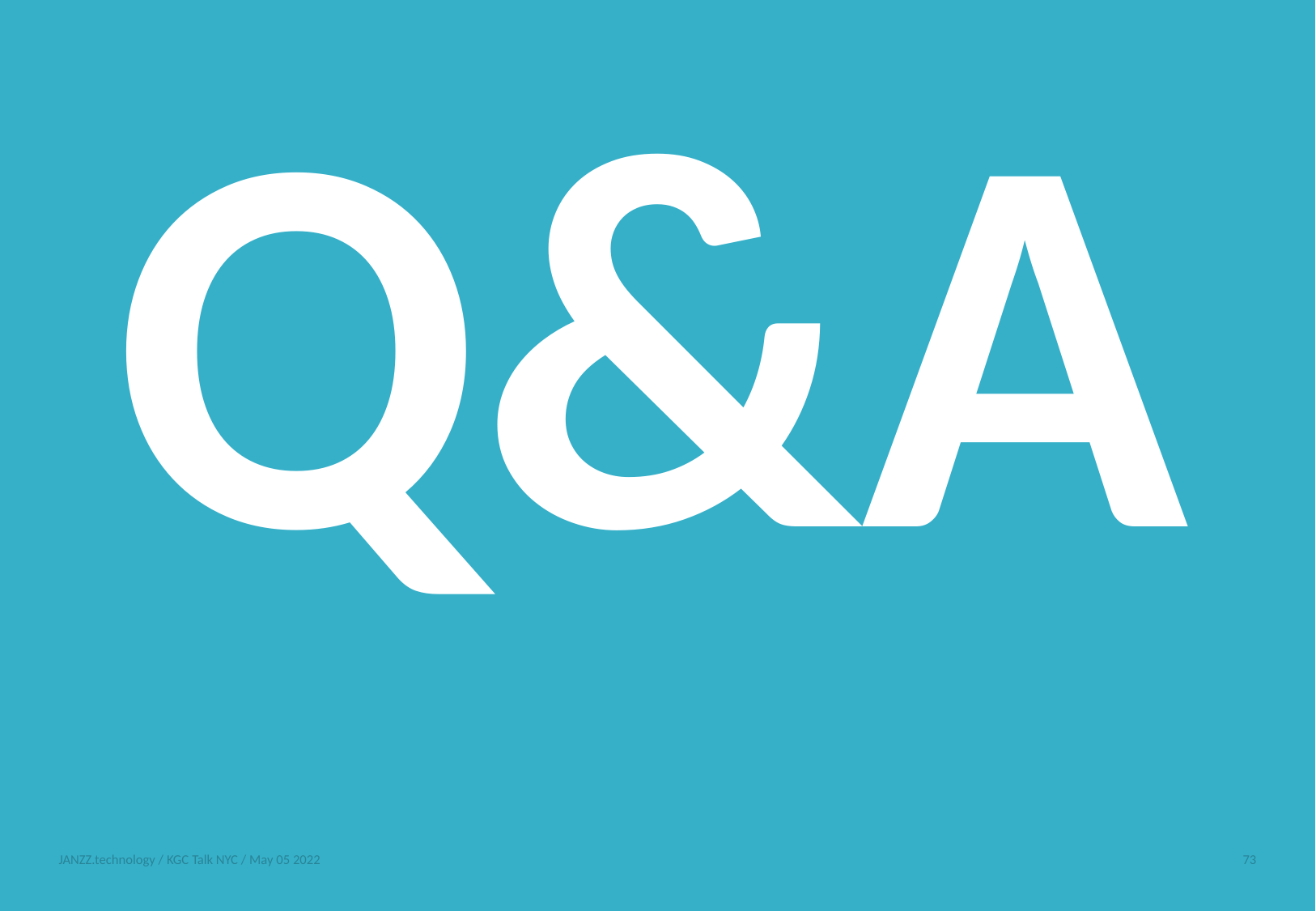

# Q&A
JANZZ.technology / KGC Talk NYC / May 05 2022
73